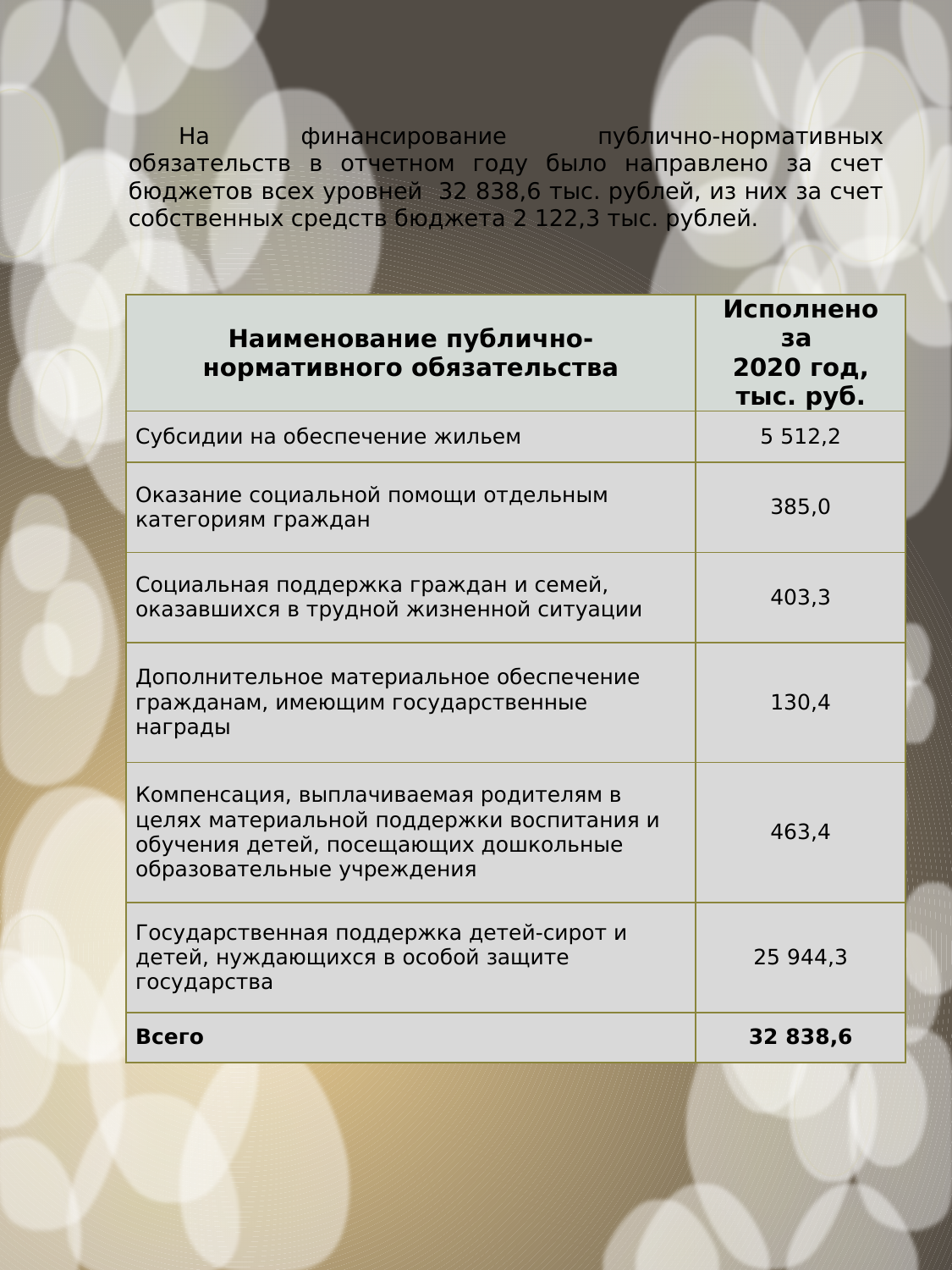

На финансирование публично-нормативных обязательств в отчетном году было направлено за счет бюджетов всех уровней  32 838,6 тыс. рублей, из них за счет собственных средств бюджета 2 122,3 тыс. рублей.
| Наименование публично-нормативного обязательства | Исполнено за 2020 год, тыс. руб. |
| --- | --- |
| Субсидии на обеспечение жильем | 5 512,2 |
| Оказание социальной помощи отдельным категориям граждан | 385,0 |
| Социальная поддержка граждан и семей, оказавшихся в трудной жизненной ситуации | 403,3 |
| Дополнительное материальное обеспечение гражданам, имеющим государственные награды | 130,4 |
| Компенсация, выплачиваемая родителям в целях материальной поддержки воспитания и обучения детей, посещающих дошкольные образовательные учреждения | 463,4 |
| Государственная поддержка детей-сирот и детей, нуждающихся в особой защите государства | 25 944,3 |
| Всего | 32 838,6 |